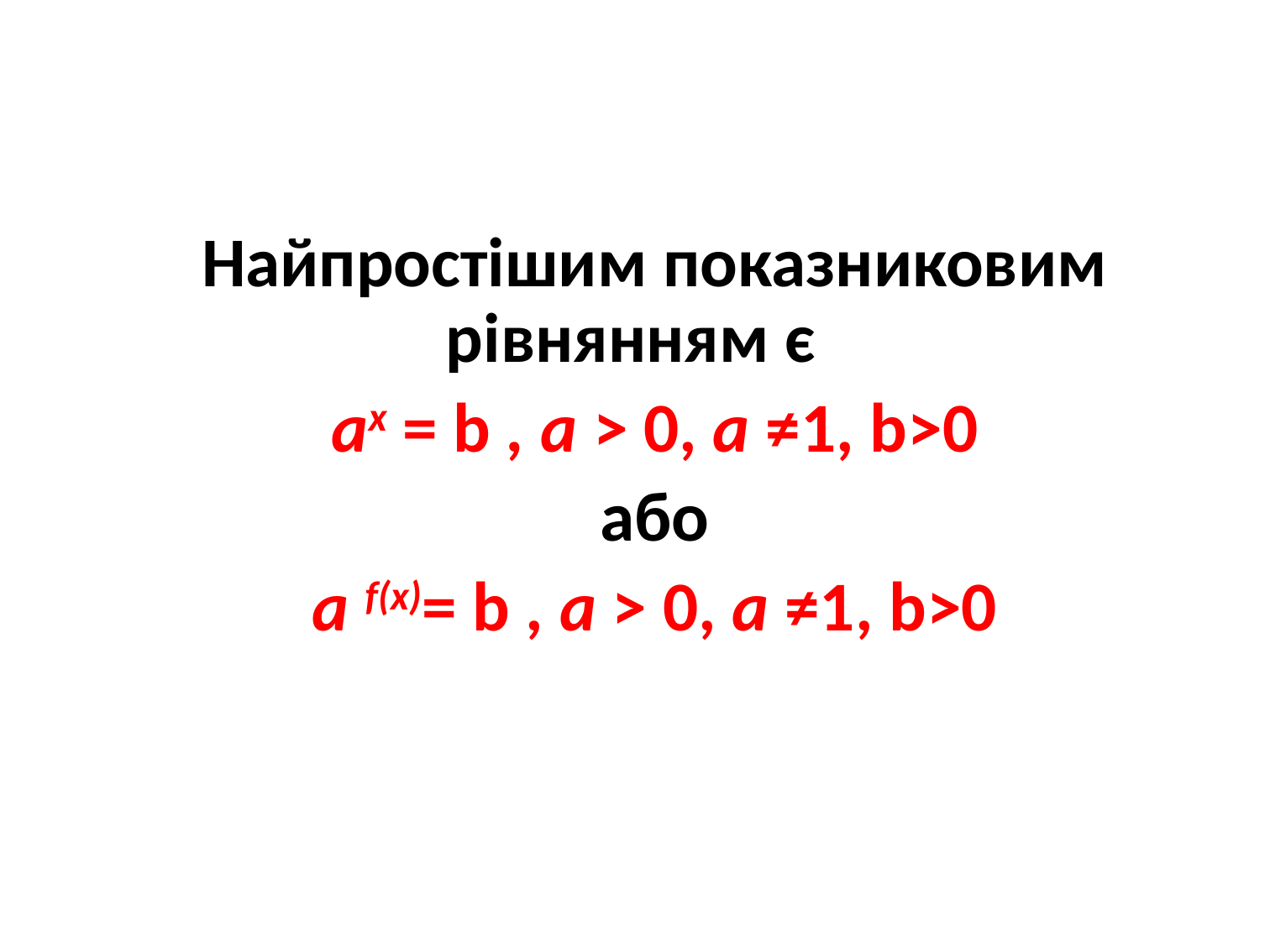

#
Найпростішим показниковим рівнянням є
ах = b , а > 0, а ≠1, b>0
або
а f(x)= b , а > 0, а ≠1, b>0